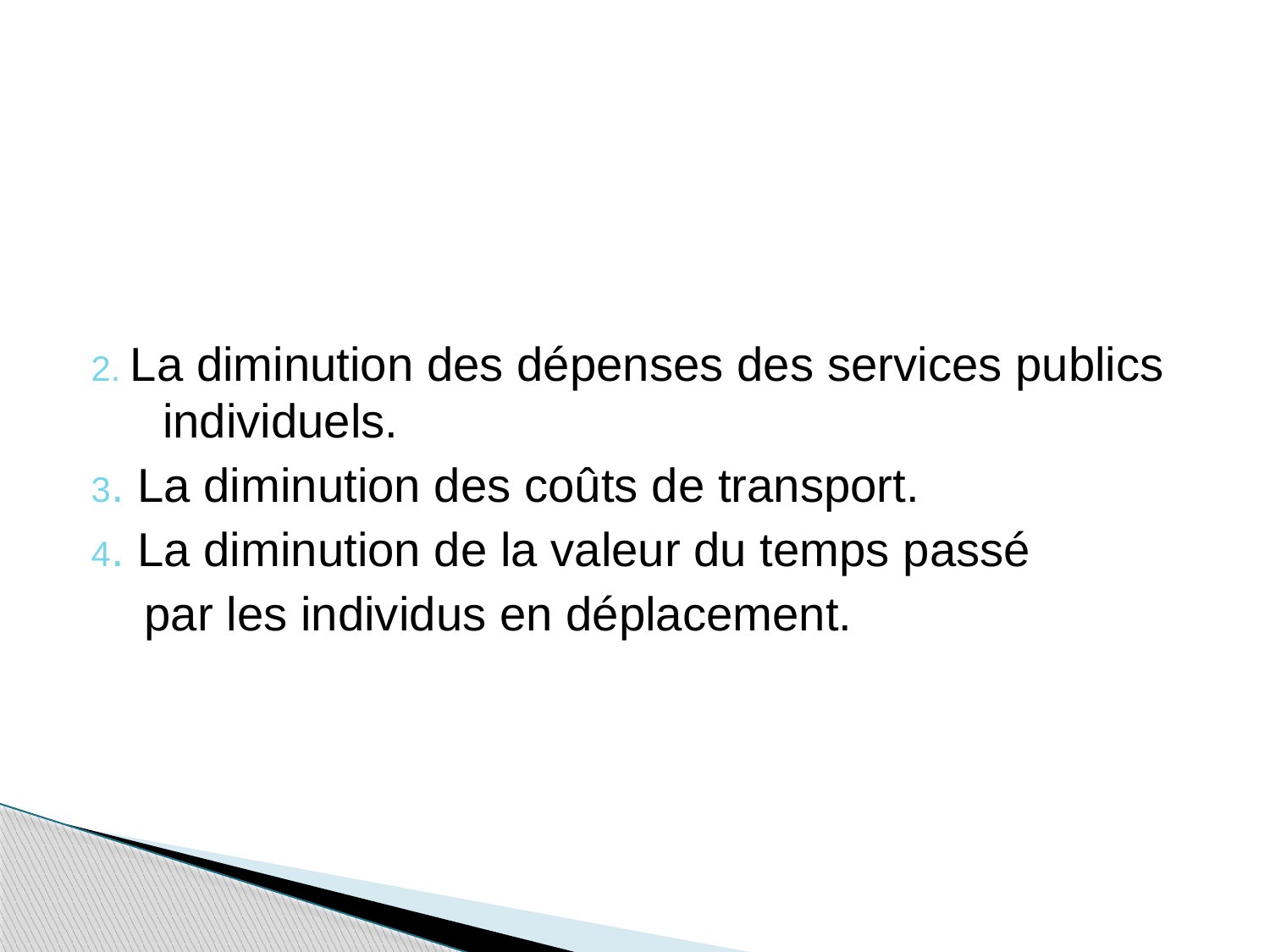

#
2. La diminution des dépenses des services publics individuels.
3. La diminution des coûts de transport.
4. La diminution de la valeur du temps passé
    par les individus en déplacement.